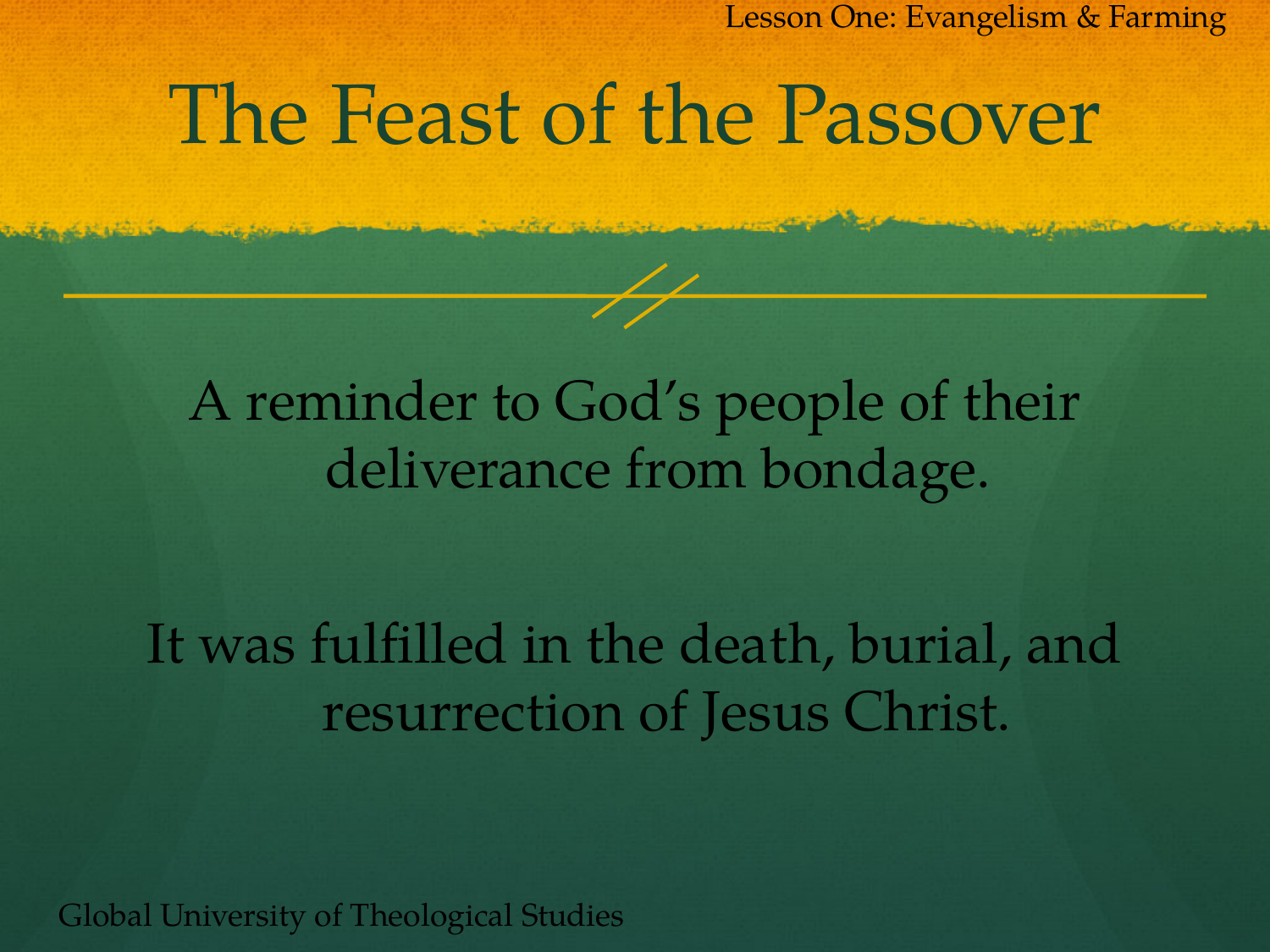

Lesson One: Evangelism & Farming

# The Feast of the Passover
A reminder to God’s people of their deliverance from bondage.
It was fulfilled in the death, burial, and resurrection of Jesus Christ.
Global University of Theological Studies